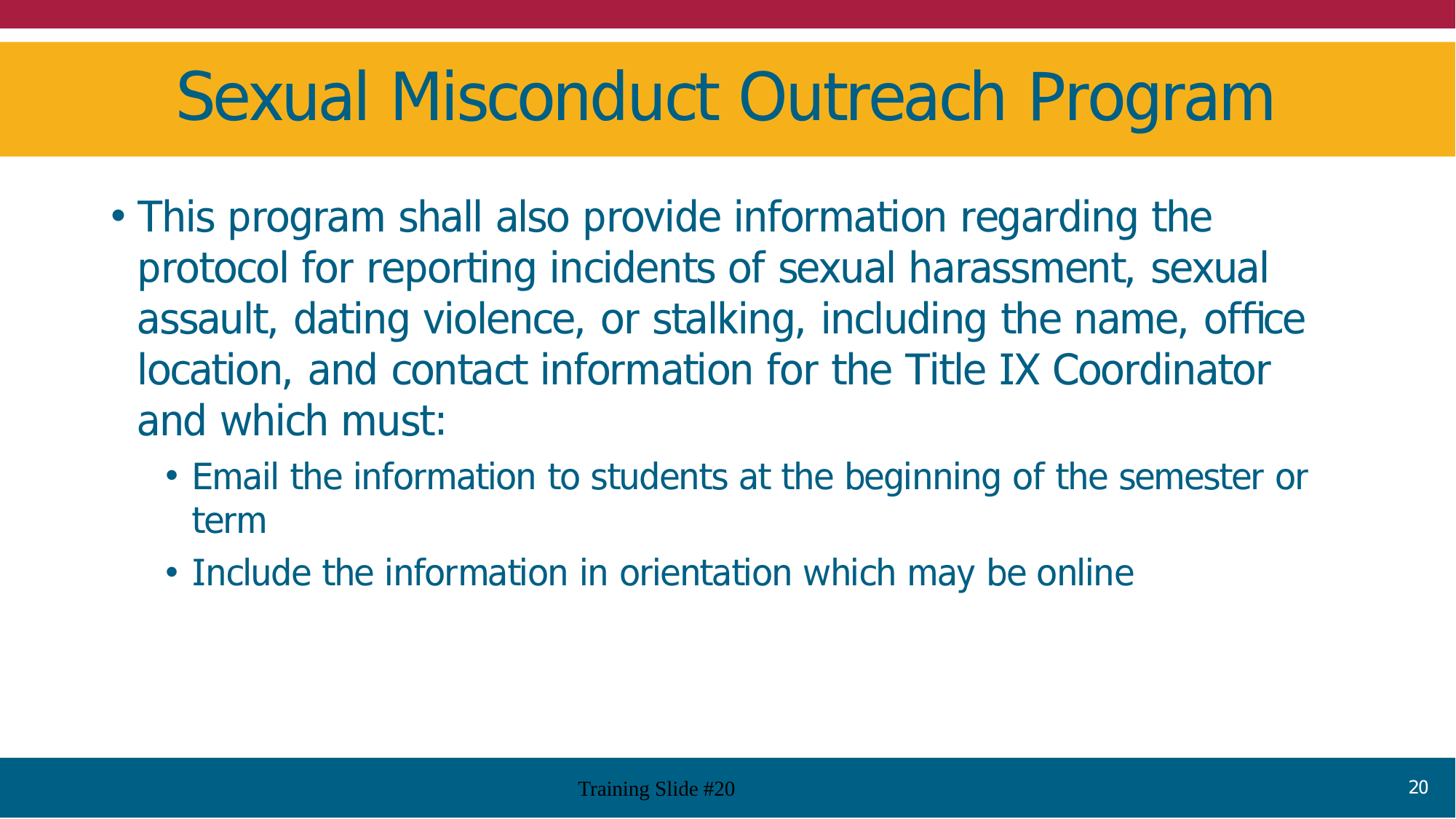

# Sexual Misconduct Outreach Program
This program shall also provide information regarding the protocol for reporting incidents of sexual harassment, sexual assault, dating violence, or stalking, including the name, office location, and contact information for the Title IX Coordinator and which must:
Email the information to students at the beginning of the semester or term
Include the information in orientation which may be online
20
Training Slide #20